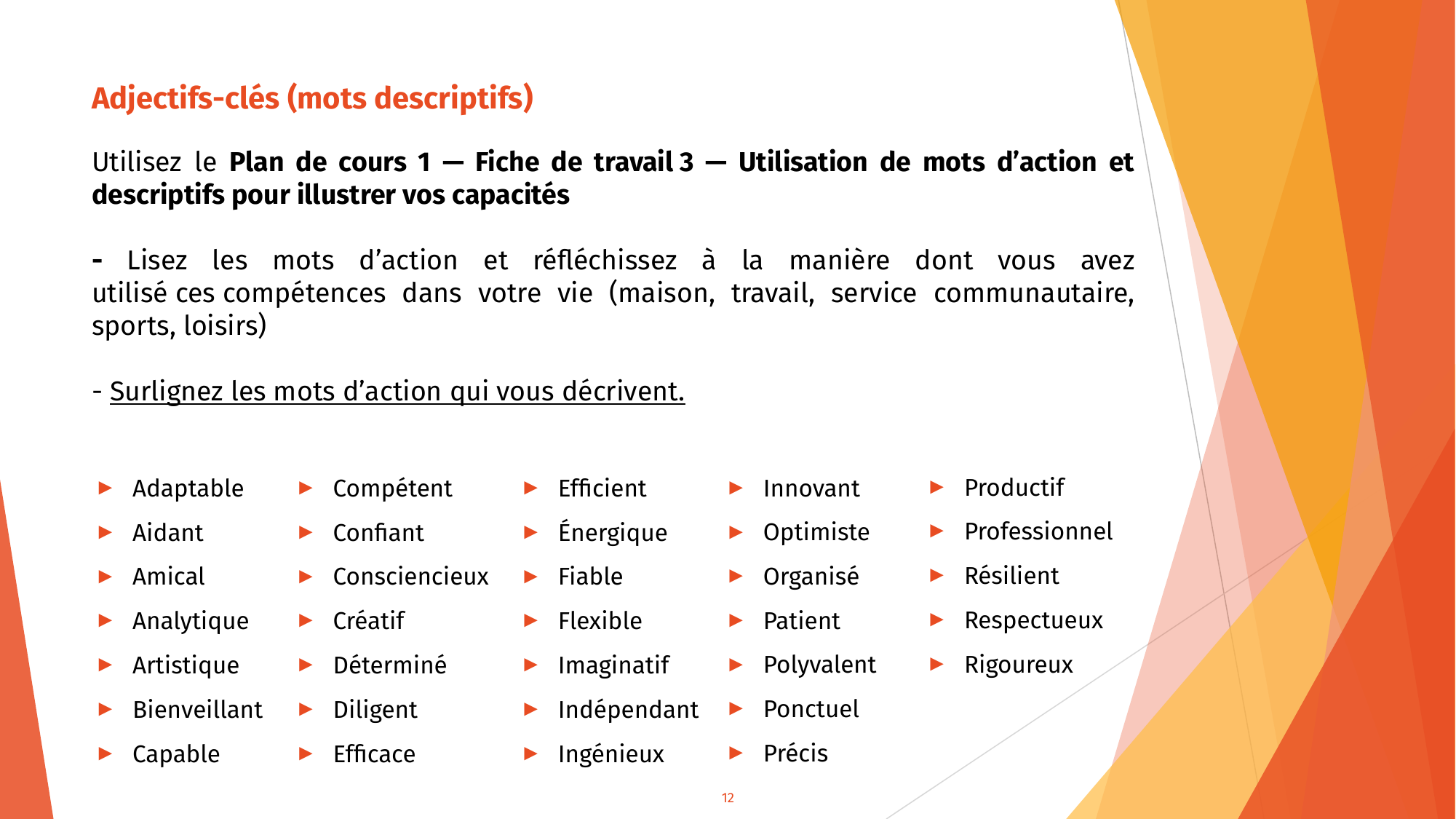

# Adjectifs-clés (mots descriptifs)
Utilisez le Plan de cours 1 — Fiche de travail 3 — Utilisation de mots d’action et descriptifs pour illustrer vos capacités

- Lisez les mots d’action et réfléchissez à la manière dont vous avez utilisé ces compétences dans votre vie (maison, travail, service communautaire, sports, loisirs)

- Surlignez les mots d’action qui vous décrivent.

Productif
Professionnel
Résilient
Respectueux
Rigoureux
Innovant
Optimiste
Organisé
Patient
Polyvalent
Ponctuel
Précis

Adaptable
Aidant
Amical
Analytique
Artistique
Bienveillant
Capable

Compétent
Confiant
Consciencieux
Créatif
Déterminé
Diligent
Efficace
Efficient
Énergique
Fiable
Flexible
Imaginatif
Indépendant
Ingénieux
12